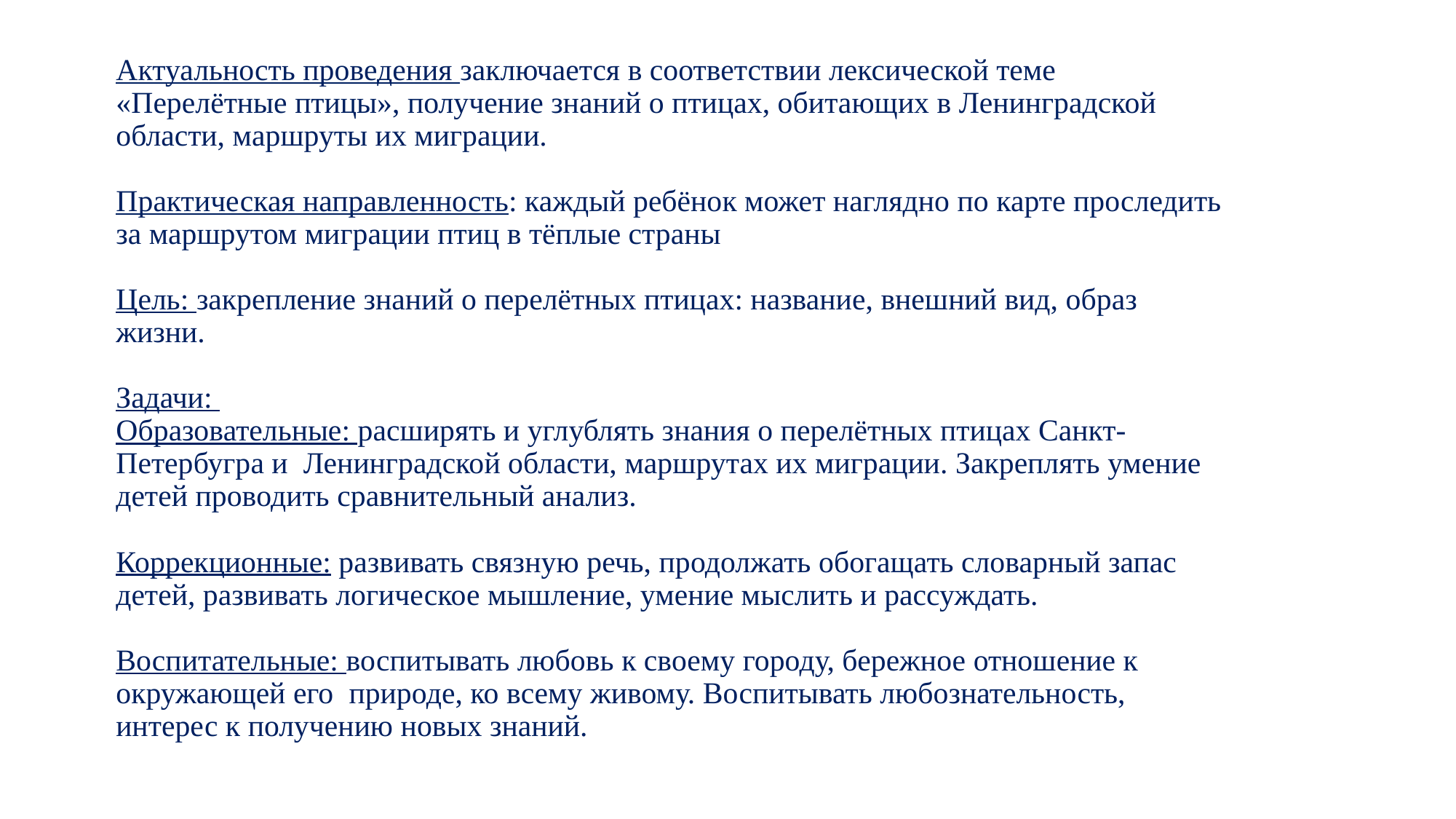

# Актуальность проведения заключается в соответствии лексической теме «Перелётные птицы», получение знаний о птицах, обитающих в Ленинградской области, маршруты их миграции. Практическая направленность: каждый ребёнок может наглядно по карте проследить за маршрутом миграции птиц в тёплые страны Цель: закрепление знаний о перелётных птицах: название, внешний вид, образ жизни. Задачи: Образовательные: расширять и углублять знания о перелётных птицах Санкт-Петербугра и  Ленинградской области, маршрутах их миграции. Закреплять умение детей проводить сравнительный анализ. Коррекционные: развивать связную речь, продолжать обогащать словарный запас детей, развивать логическое мышление, умение мыслить и рассуждать. Воспитательные: воспитывать любовь к своему городу, бережное отношение к окружающей его  природе, ко всему живому. Воспитывать любознательность, интерес к получению новых знаний.